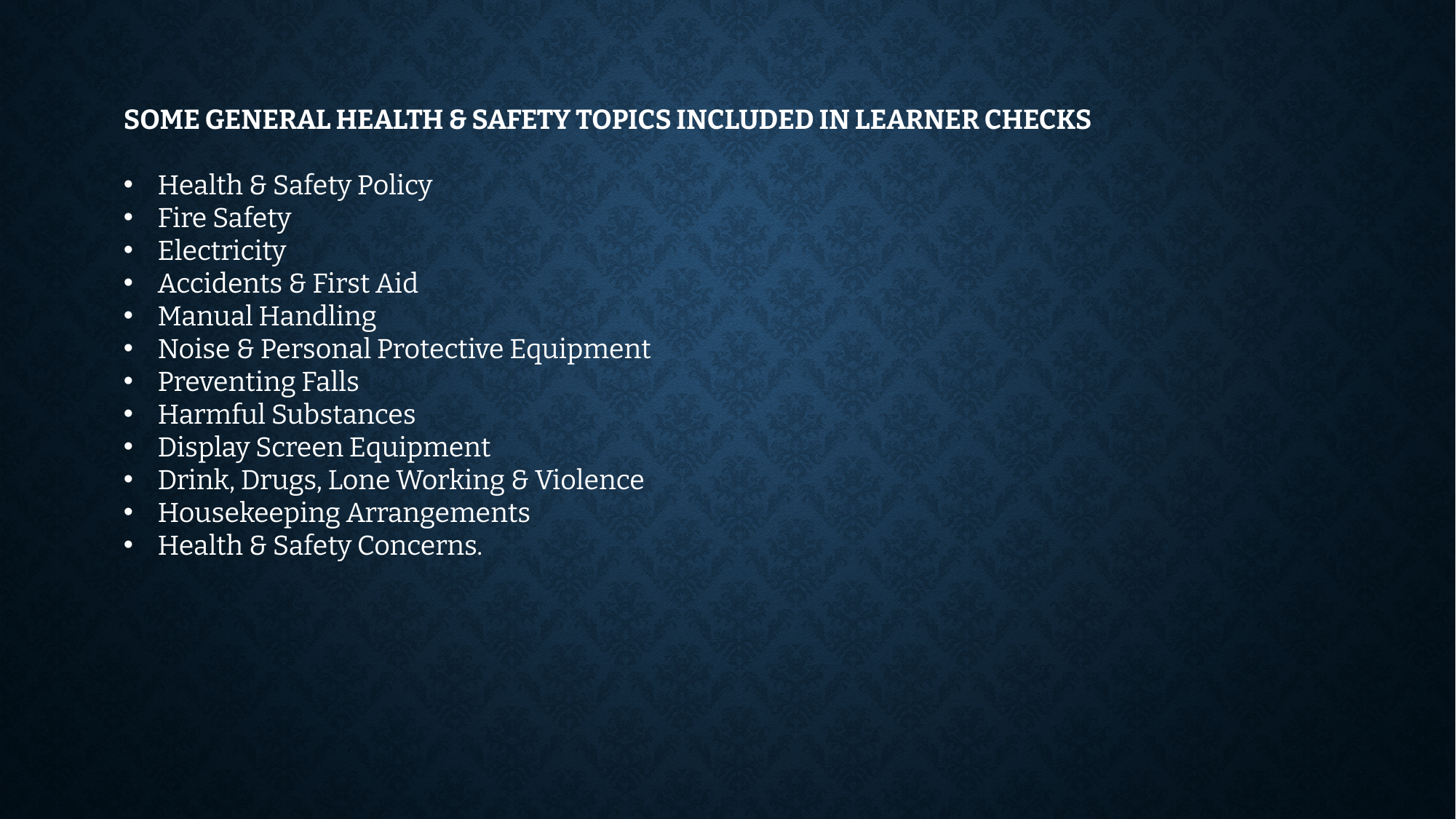

SOME GENERAL HEALTH & SAFETY TOPICS INCLUDED IN LEARNER CHECKS

Health & Safety Policy
Fire Safety
Electricity
Accidents & First Aid
Manual Handling
Noise & Personal Protective Equipment
Preventing Falls
Harmful Substances
Display Screen Equipment
Drink, Drugs, Lone Working & Violence
Housekeeping Arrangements
Health & Safety Concerns.